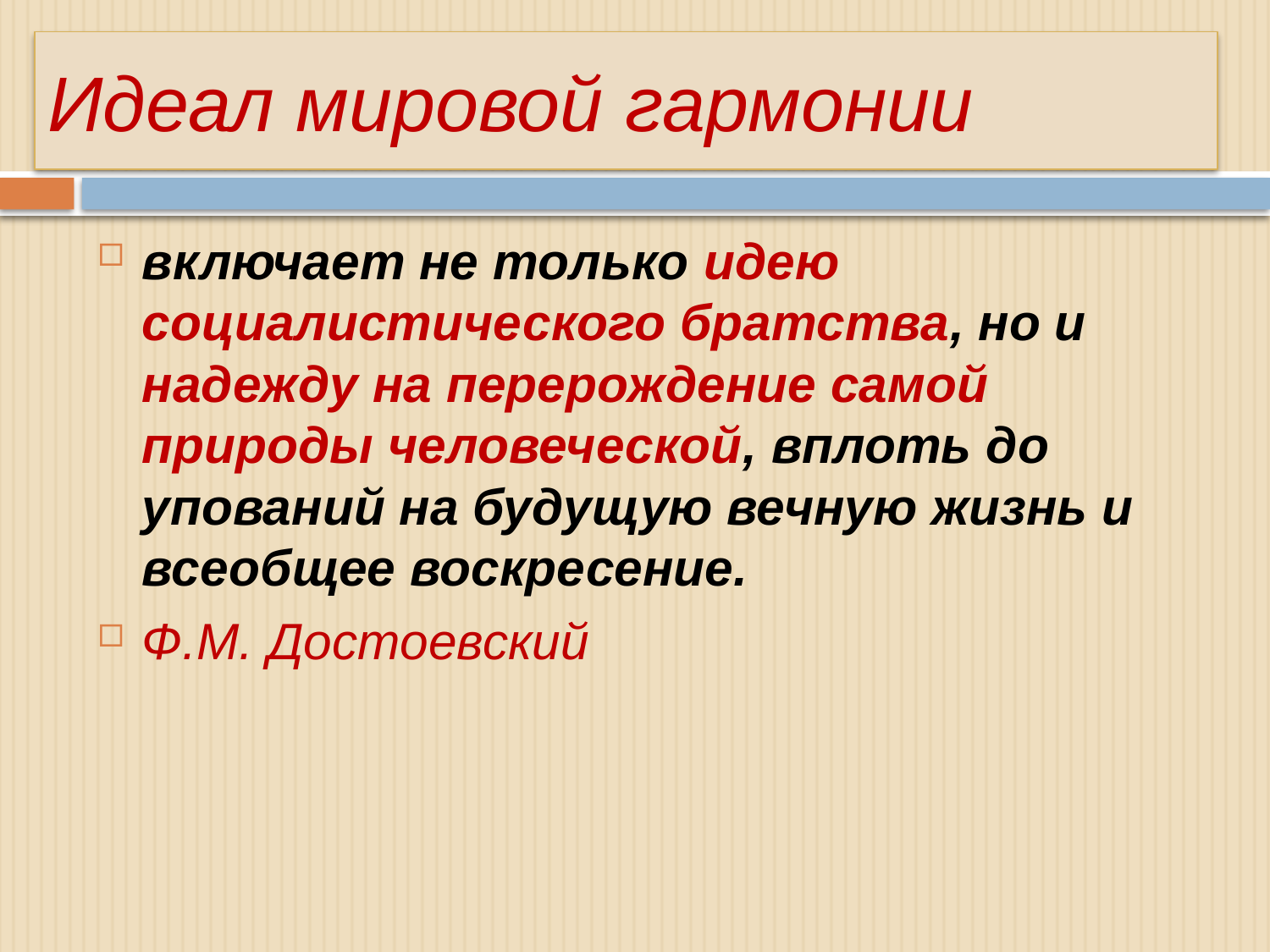

# Идеал мировой гармонии
включает не только идею социалистического братства, но и надежду на перерождение самой природы человеческой, вплоть до упований на будущую вечную жизнь и всеобщее воскресение.
Ф.М. Достоевский